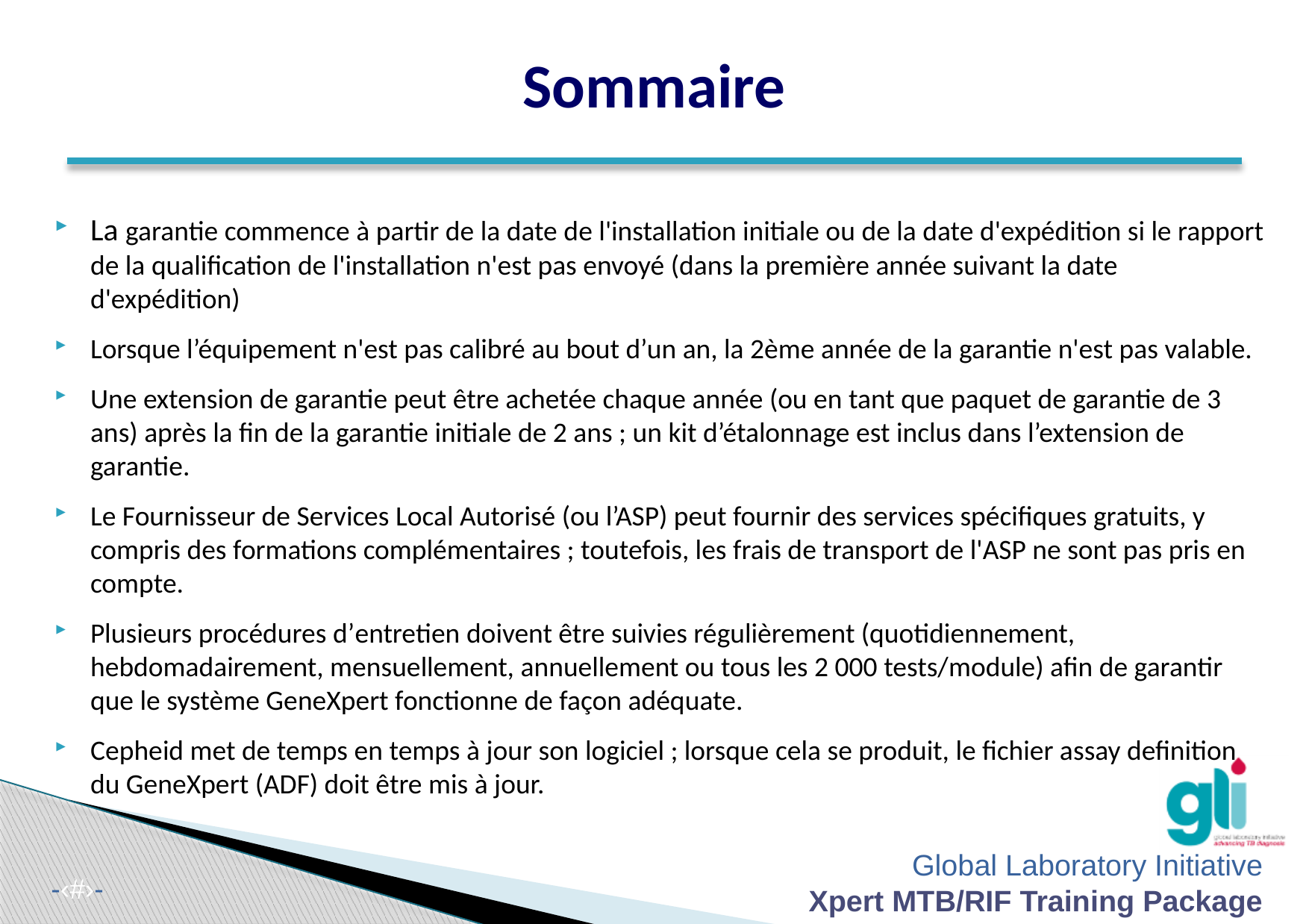

Sommaire

La garantie commence à partir de la date de l'installation initiale ou de la date d'expédition si le rapport de la qualification de l'installation n'est pas envoyé (dans la première année suivant la date d'expédition)
Lorsque l’équipement n'est pas calibré au bout d’un an, la 2ème année de la garantie n'est pas valable.
Une extension de garantie peut être achetée chaque année (ou en tant que paquet de garantie de 3 ans) après la fin de la garantie initiale de 2 ans ; un kit d’étalonnage est inclus dans l’extension de garantie.
Le Fournisseur de Services Local Autorisé (ou l’ASP) peut fournir des services spécifiques gratuits, y compris des formations complémentaires ; toutefois, les frais de transport de l'ASP ne sont pas pris en compte.
Plusieurs procédures d’entretien doivent être suivies régulièrement (quotidiennement, hebdomadairement, mensuellement, annuellement ou tous les 2 000 tests/module) afin de garantir que le système GeneXpert fonctionne de façon adéquate.
Cepheid met de temps en temps à jour son logiciel ; lorsque cela se produit, le fichier assay definition du GeneXpert (ADF) doit être mis à jour.